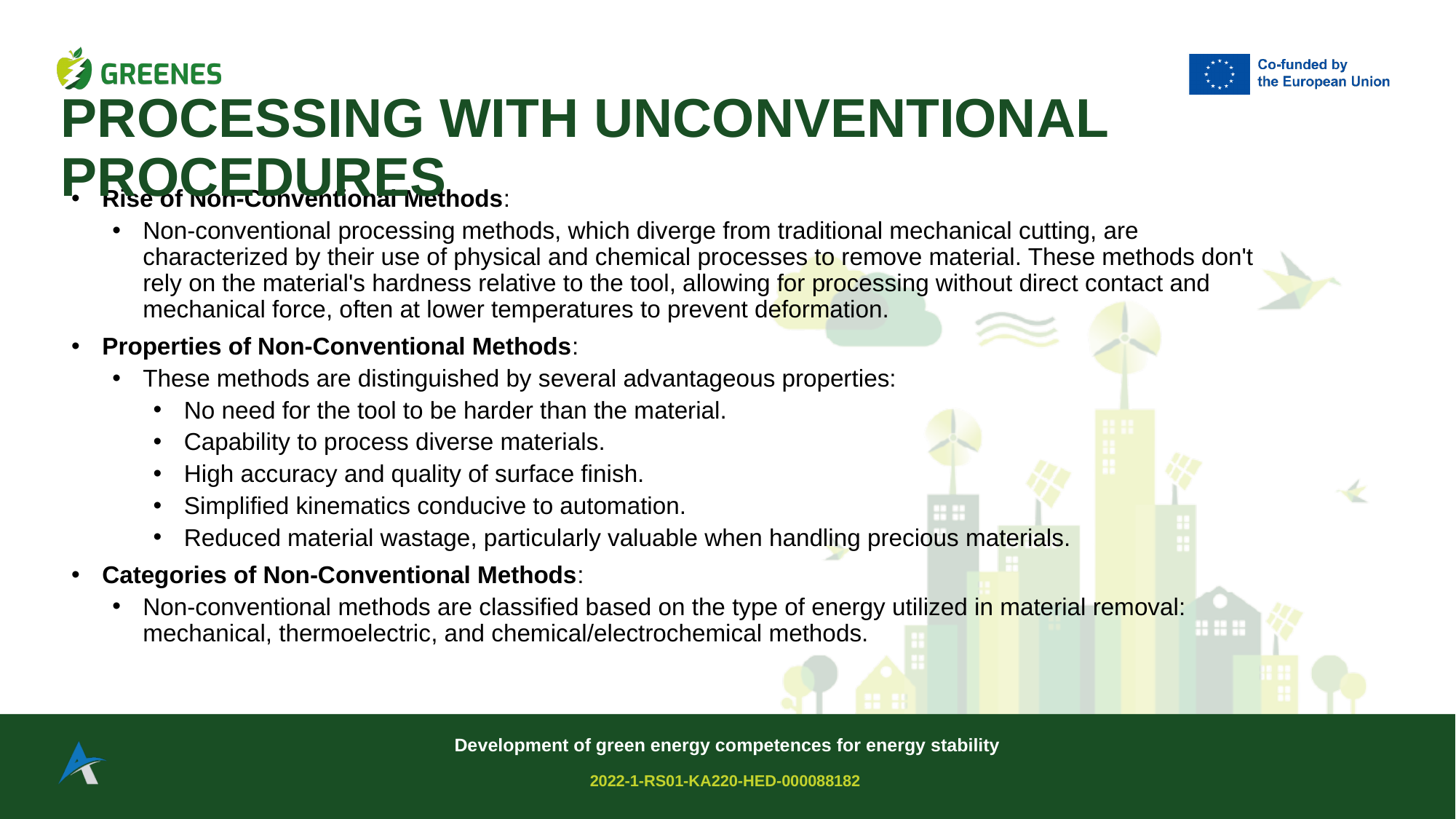

# PROCESSING WITH UNCONVENTIONAL PROCEDURES
Rise of Non-Conventional Methods:
Non-conventional processing methods, which diverge from traditional mechanical cutting, are characterized by their use of physical and chemical processes to remove material. These methods don't rely on the material's hardness relative to the tool, allowing for processing without direct contact and mechanical force, often at lower temperatures to prevent deformation.
Properties of Non-Conventional Methods:
These methods are distinguished by several advantageous properties:
No need for the tool to be harder than the material.
Capability to process diverse materials.
High accuracy and quality of surface finish.
Simplified kinematics conducive to automation.
Reduced material wastage, particularly valuable when handling precious materials.
Categories of Non-Conventional Methods:
Non-conventional methods are classified based on the type of energy utilized in material removal: mechanical, thermoelectric, and chemical/electrochemical methods.